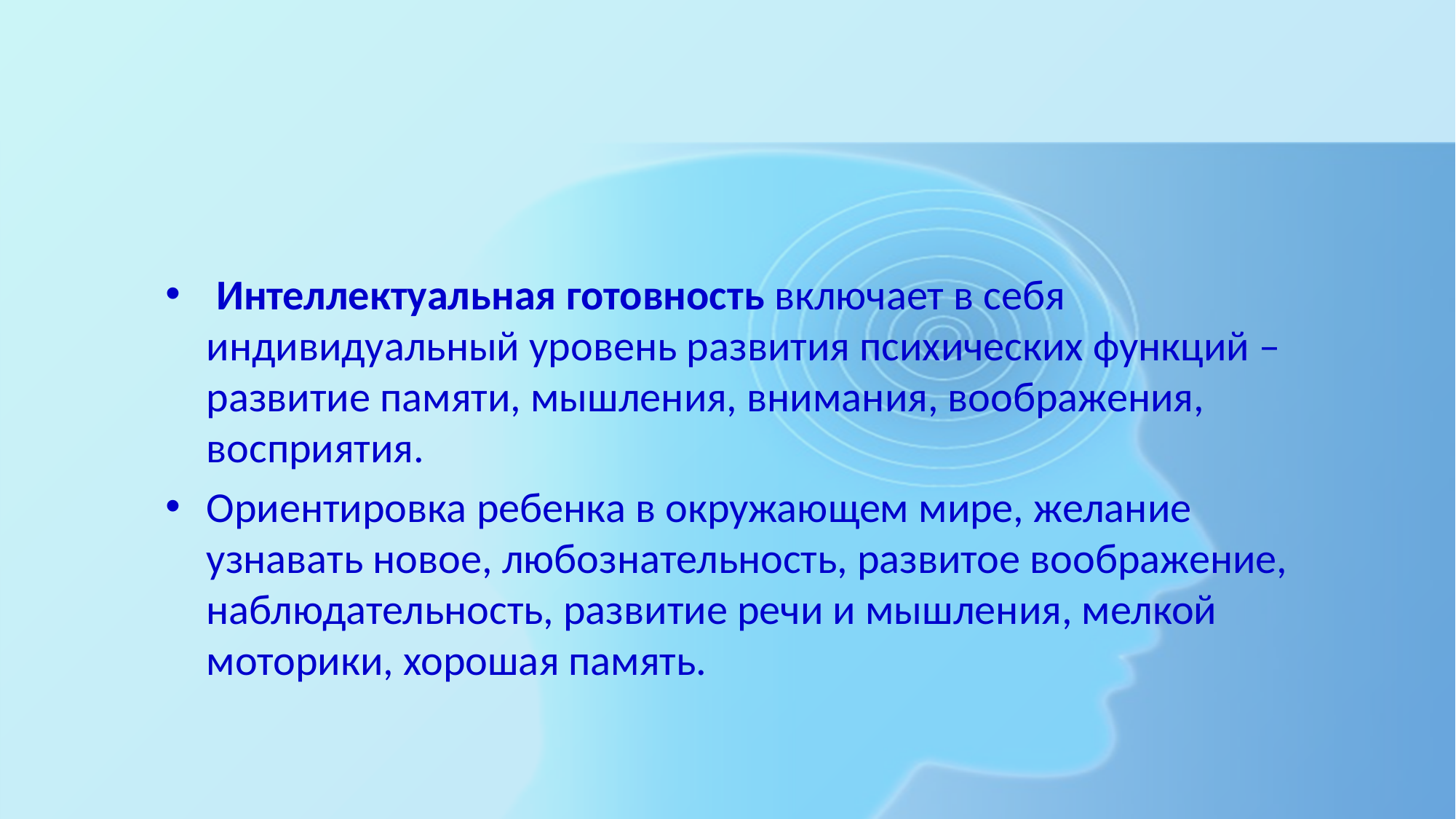

#
 Интеллектуальная готовность включает в себя индивидуальный уровень развития психических функций – развитие памяти, мышления, внимания, воображения, восприятия.
Ориентировка ребенка в окружающем мире, желание узнавать новое, любознательность, развитое воображение, наблюдательность, развитие речи и мышления, мелкой моторики, хорошая память.